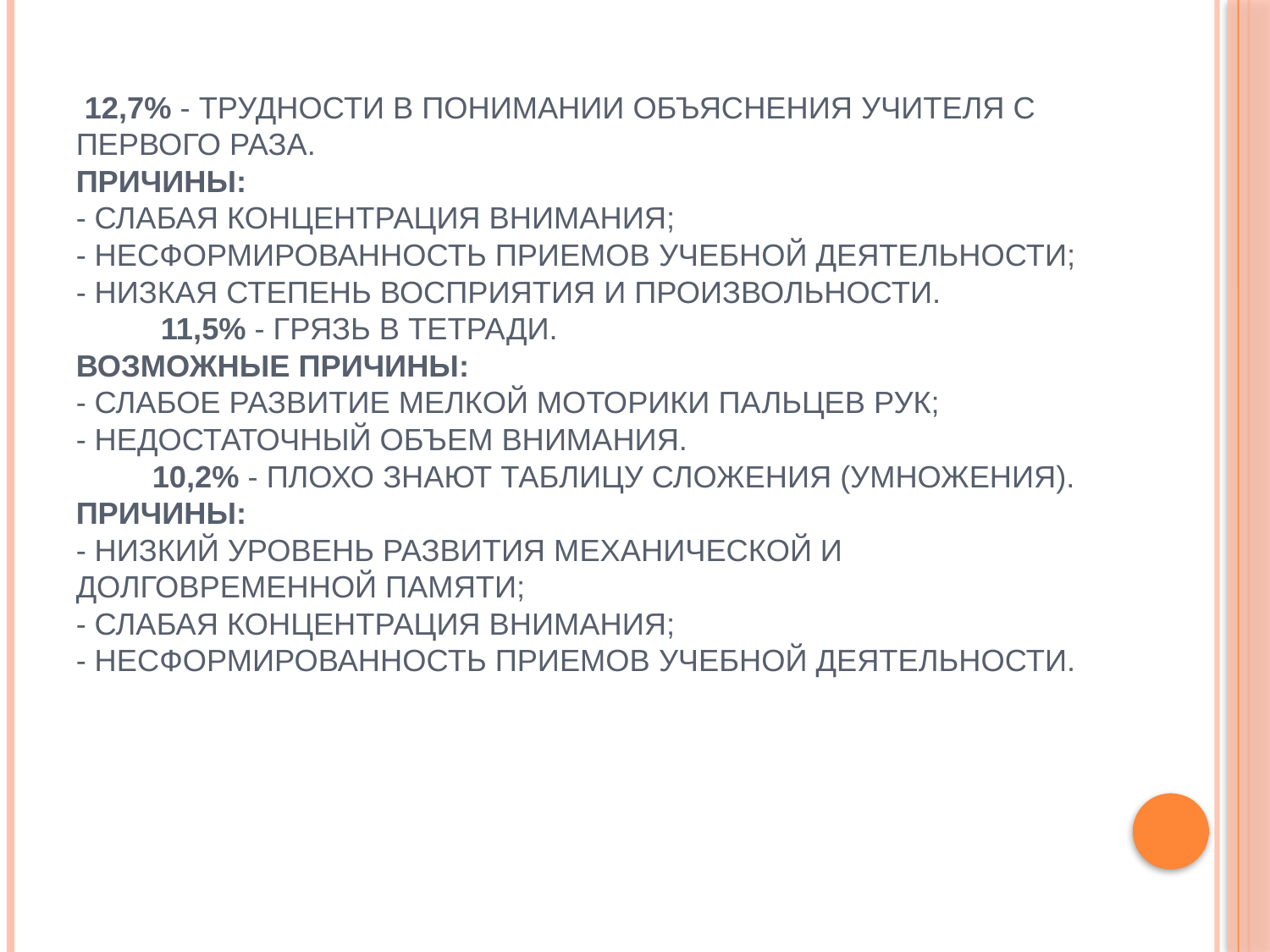

# 12,7% - трудности в понимании объяснения учителя с первого раза. Причины: - слабая концентрация внимания; - несформированность приемов учебной деятельности; - низкая степень восприятия и произвольности. 11,5% - грязь в тетради. Возможные причины: - слабое развитие мелкой моторики пальцев рук; - недостаточный объем внимания. 10,2% - плохо знают таблицу сложения (умножения). Причины: - низкий уровень развития механической и долговременной памяти; - слабая концентрация внимания; - несформированность приемов учебной деятельности.